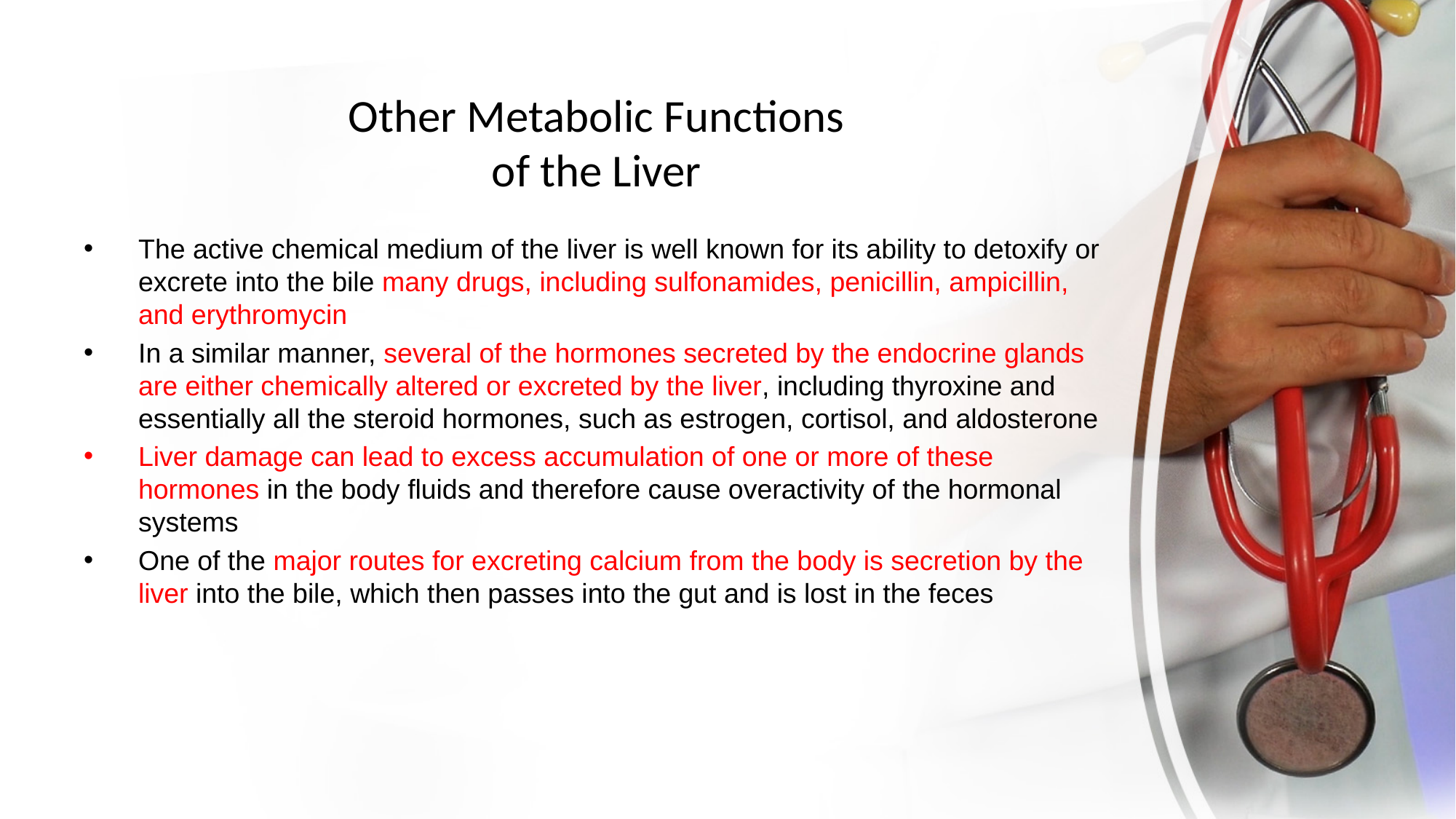

# Other Metabolic Functions of the Liver
The active chemical medium of the liver is well known for its ability to detoxify or excrete into the bile many drugs, including sulfonamides, penicillin, ampicillin, and erythromycin
In a similar manner, several of the hormones secreted by the endocrine glands are either chemically altered or excreted by the liver, including thyroxine and essentially all the steroid hormones, such as estrogen, cortisol, and aldosterone
Liver damage can lead to excess accumulation of one or more of these hormones in the body fluids and therefore cause overactivity of the hormonal systems
One of the major routes for excreting calcium from the body is secretion by the liver into the bile, which then passes into the gut and is lost in the feces